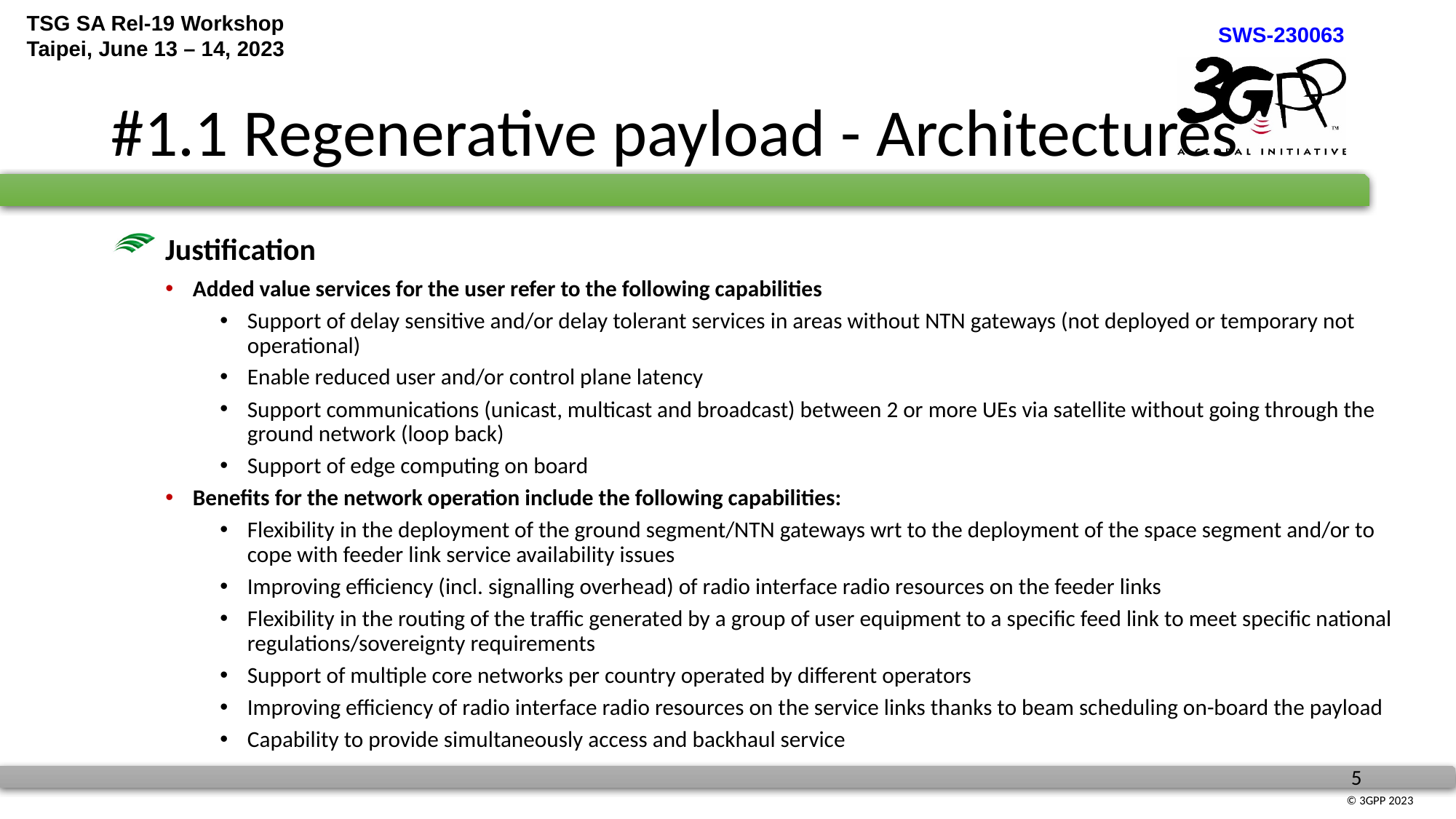

# #1.1 Regenerative payload - Architectures
 Justification
Added value services for the user refer to the following capabilities
Support of delay sensitive and/or delay tolerant services in areas without NTN gateways (not deployed or temporary not operational)
Enable reduced user and/or control plane latency
Support communications (unicast, multicast and broadcast) between 2 or more UEs via satellite without going through the ground network (loop back)
Support of edge computing on board
Benefits for the network operation include the following capabilities:
Flexibility in the deployment of the ground segment/NTN gateways wrt to the deployment of the space segment and/or to cope with feeder link service availability issues
Improving efficiency (incl. signalling overhead) of radio interface radio resources on the feeder links
Flexibility in the routing of the traffic generated by a group of user equipment to a specific feed link to meet specific national regulations/sovereignty requirements
Support of multiple core networks per country operated by different operators
Improving efficiency of radio interface radio resources on the service links thanks to beam scheduling on-board the payload
Capability to provide simultaneously access and backhaul service